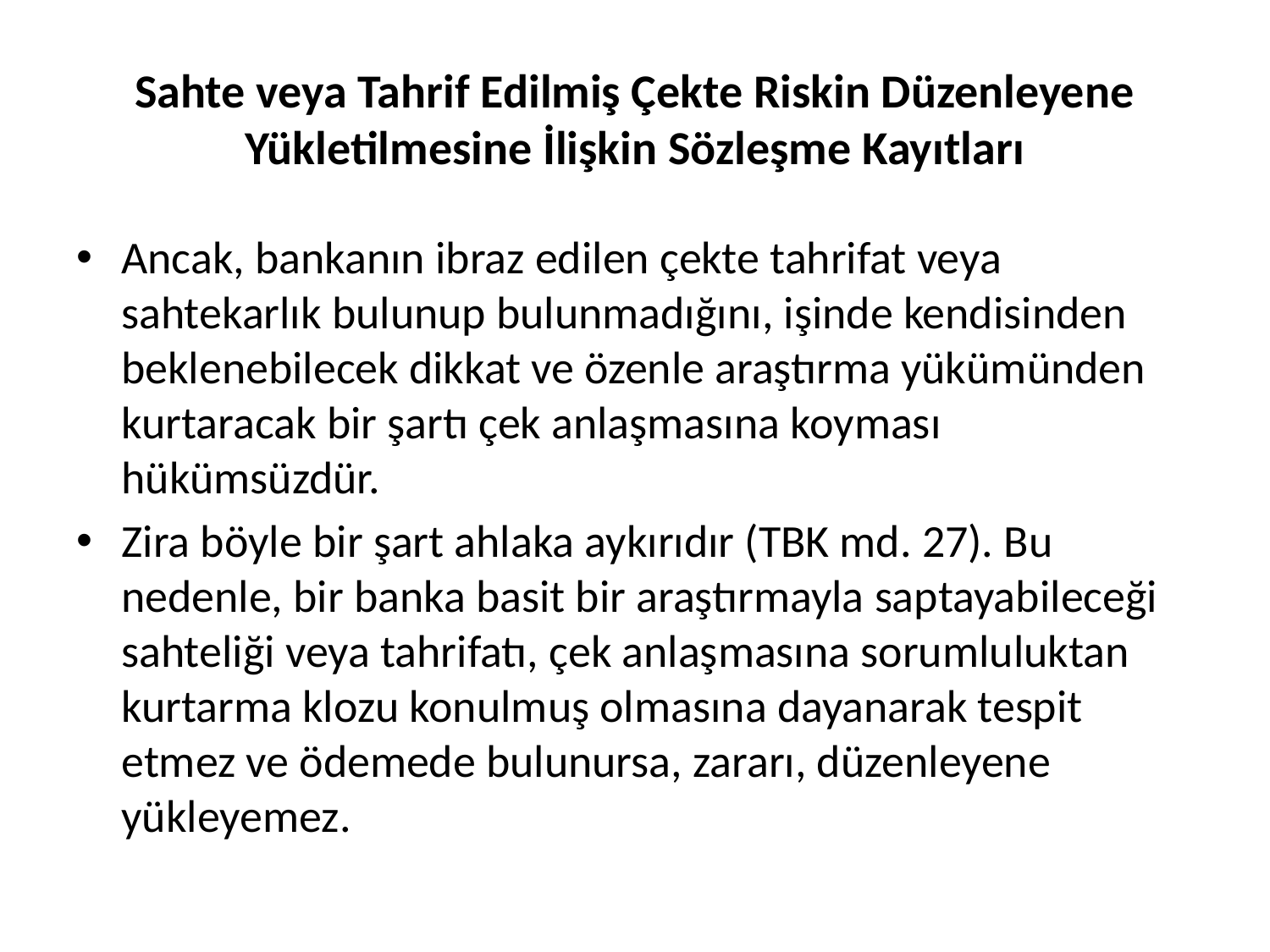

# Sahte veya Tahrif Edilmiş Çekte Riskin Düzenleyene Yükletilmesine İlişkin Sözleşme Kayıtları
Ancak, bankanın ibraz edilen çekte tahrifat veya sahtekarlık bulunup bulunmadığını, işinde kendisinden beklenebilecek dikkat ve özenle araştırma yükümünden kurtaracak bir şartı çek anlaşmasına koyması hükümsüzdür.
Zira böyle bir şart ahlaka aykırıdır (TBK md. 27). Bu nedenle, bir banka basit bir araştırmayla saptayabileceği sahteliği veya tahrifatı, çek anlaşmasına sorumluluktan kurtarma klozu konulmuş olmasına dayanarak tespit etmez ve ödemede bulunursa, zararı, düzenleyene yükleyemez.